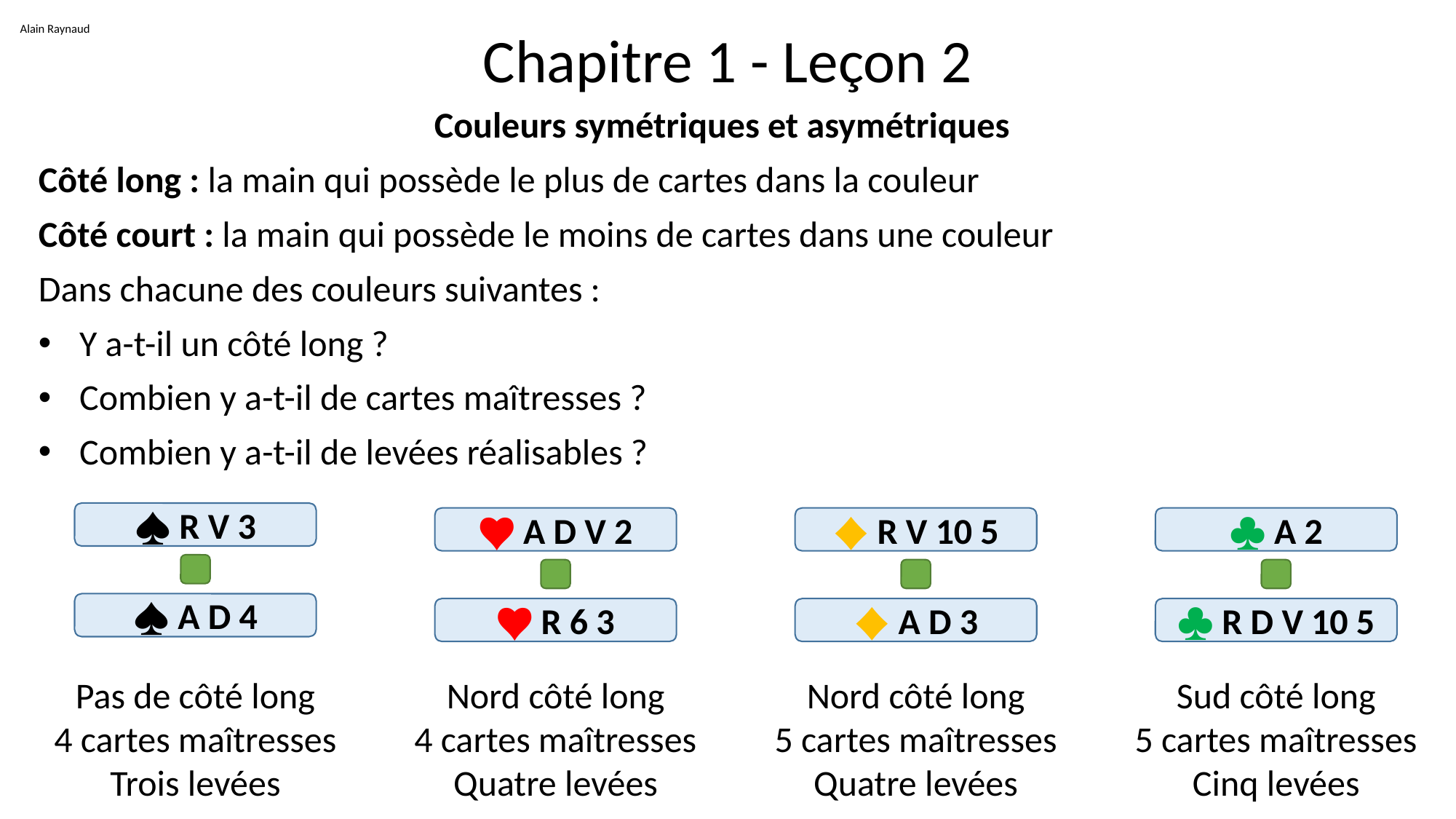

Alain Raynaud
# Chapitre 1 - Leçon 2
Couleurs symétriques et asymétriques
Côté long : la main qui possède le plus de cartes dans la couleur
Côté court : la main qui possède le moins de cartes dans une couleur
Dans chacune des couleurs suivantes :
Y a-t-il un côté long ?
Combien y a-t-il de cartes maîtresses ?
Combien y a-t-il de levées réalisables ?

♠ R V 3

♠ A D 4
♥ A D V 2

♥ R 6 3
♦ R V 10 5

♦ A D 3
♣ A 2

♣ R D V 10 5
Pas de côté long
4 cartes maîtresses
Trois levées
Nord côté long
4 cartes maîtresses
Quatre levées
Nord côté long
5 cartes maîtresses
Quatre levées
Sud côté long
5 cartes maîtresses
Cinq levées